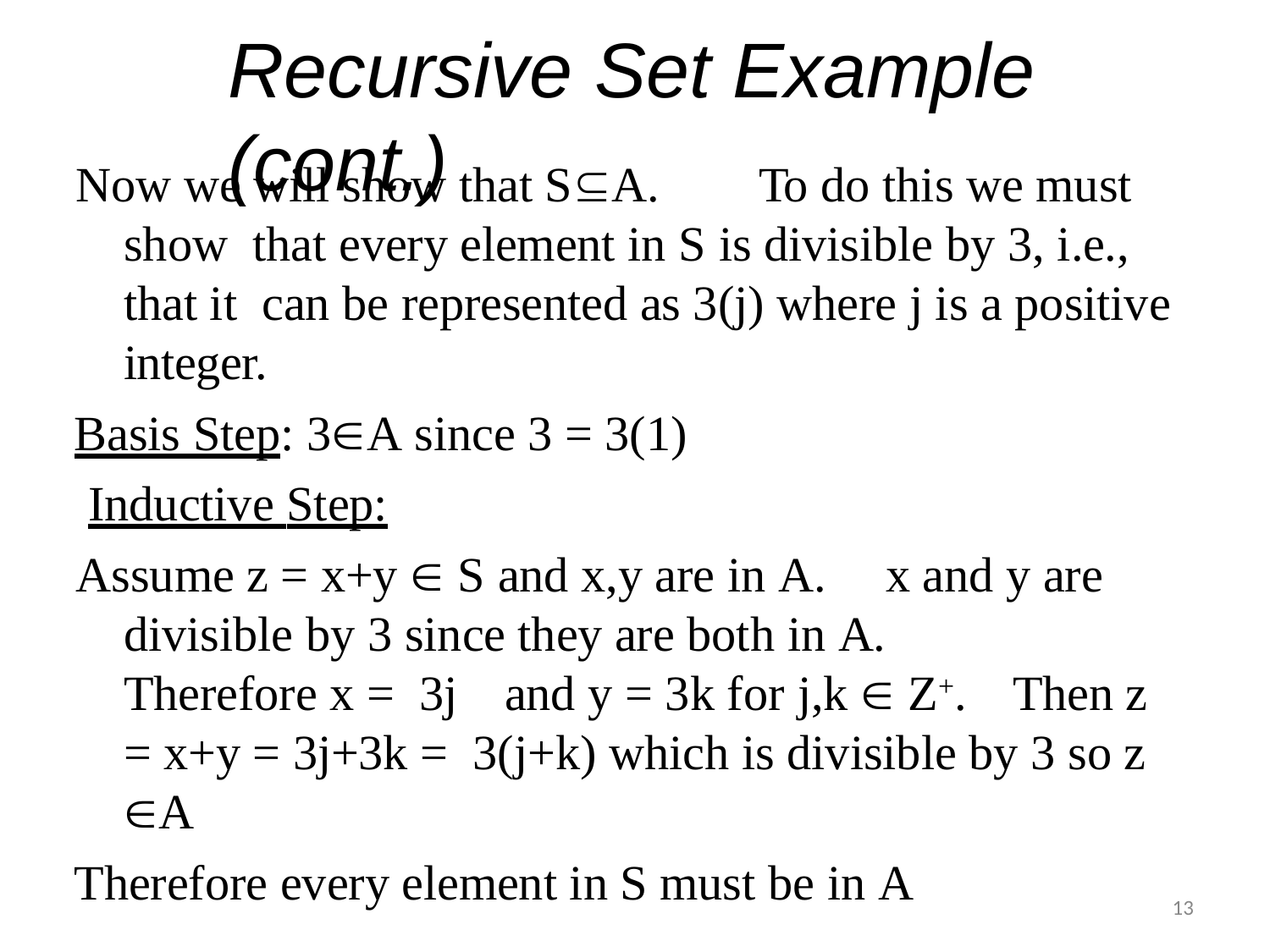

# Recursive Set Example (cont.)
Now we will show that S⊆A.	To do this we must show  that every element in S is divisible by 3, i.e., that it  can be represented as 3(j) where j is a positive integer.
Basis Step: 3∈A since 3 = 3(1)  Inductive Step:
Assume z = x+y ∈ S and x,y are in A.	x and y are  divisible by 3 since they are both in A.	Therefore x =  3j	and y = 3k for j,k ∈ Z+.	Then z = x+y = 3j+3k =  3(j+k) which is divisible by 3 so z ∈A
Therefore every element in S must be in A
13